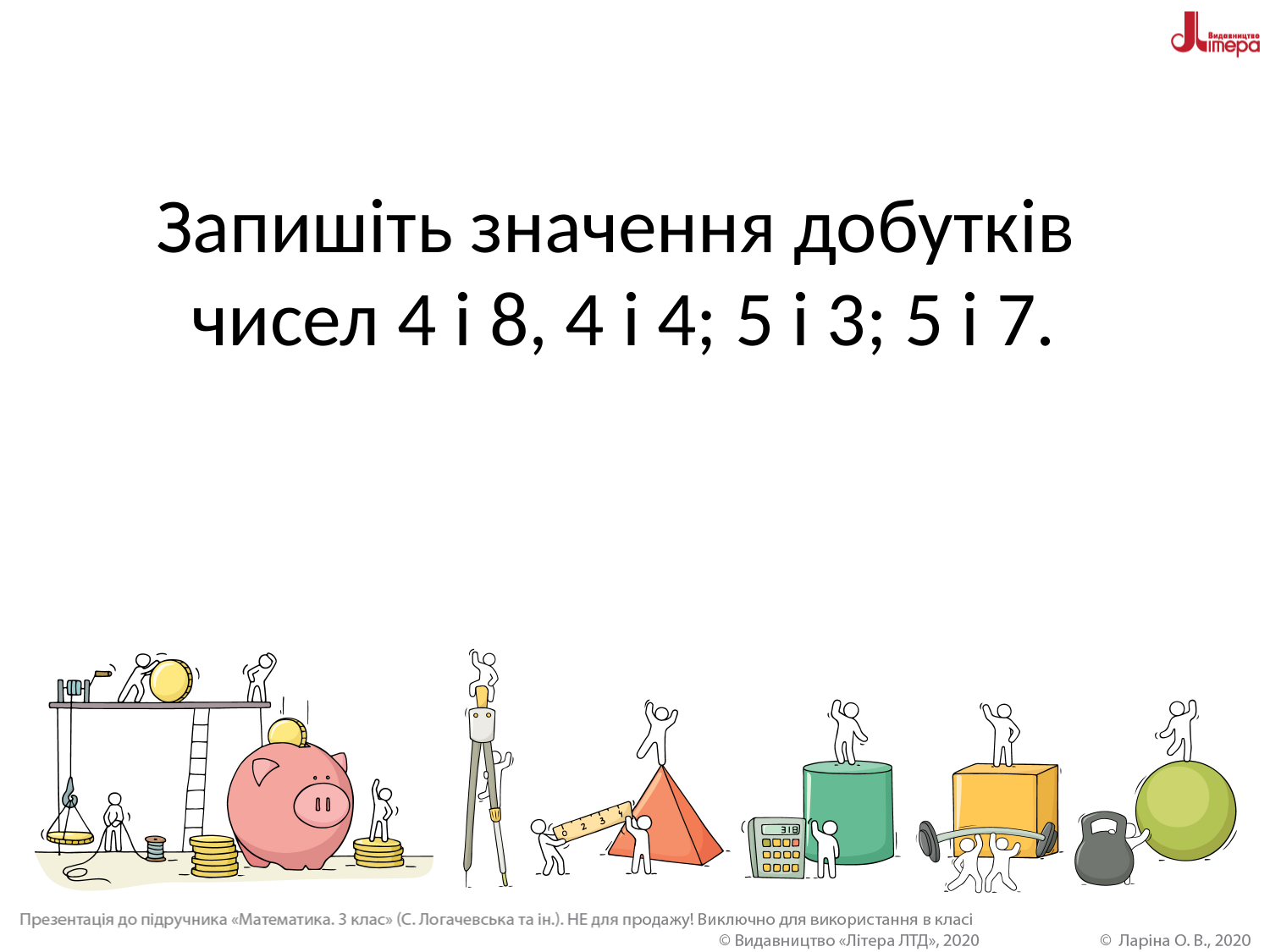

# Запишіть значення добутків  чисел 4 і 8, 4 і 4; 5 і 3; 5 і 7.